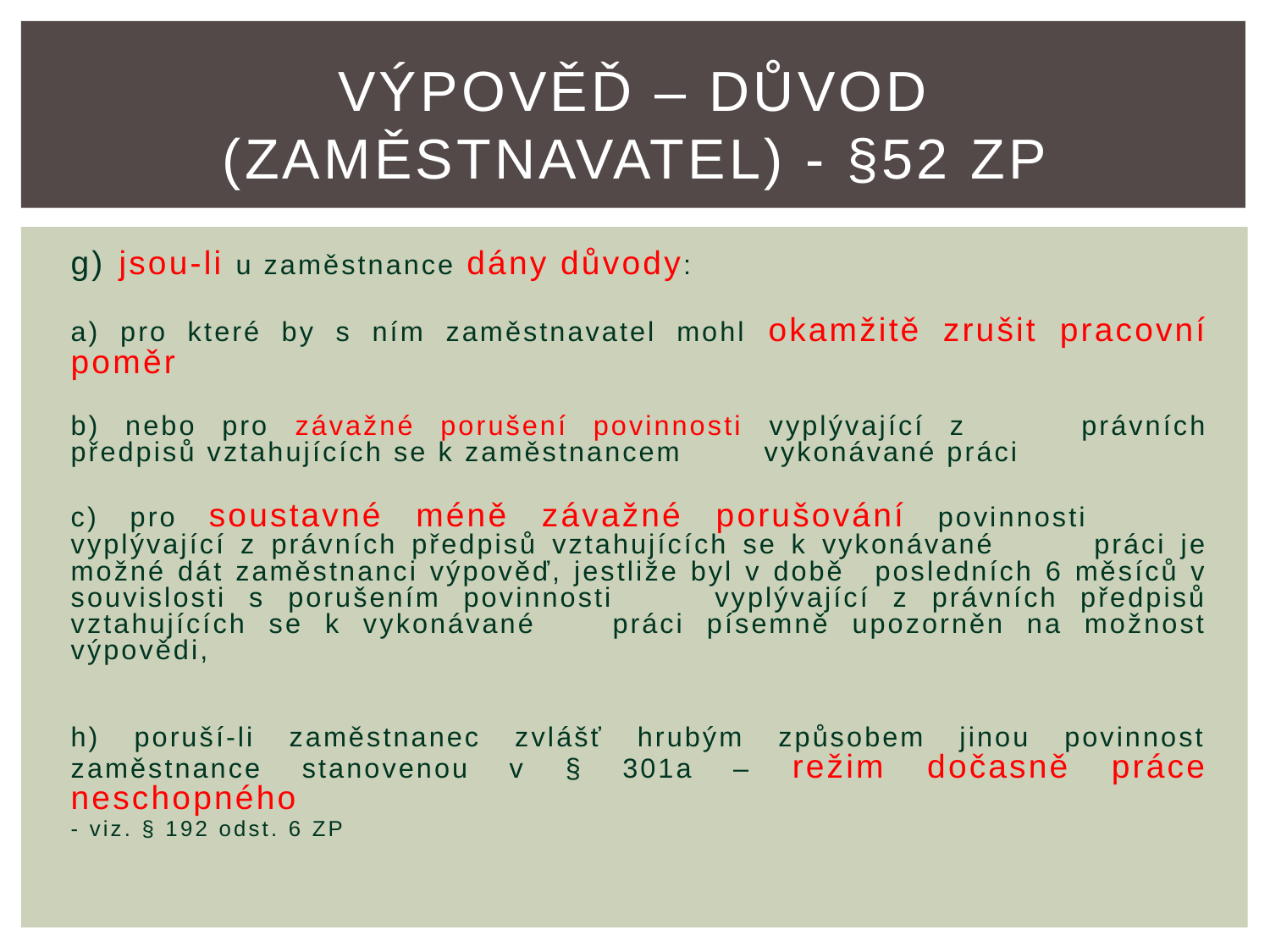

# Výpověď – důvod (zaměstnavatel) - §52 ZP
g) jsou-li u zaměstnance dány důvody:

	a) pro které by s ním zaměstnavatel mohl okamžitě zrušit 	pracovní poměr

	b) nebo pro závažné porušení povinnosti vyplývající z 	právních předpisů vztahujících se k zaměstnancem 	vykonávané práci

	c) pro soustavné méně závažné porušování povinnosti 	vyplývající z právních předpisů vztahujících se k vykonávané 	práci je možné dát zaměstnanci výpověď, jestliže byl v době 	posledních 6 měsíců v souvislosti s porušením povinnosti 	vyplývající z právních předpisů vztahujících se k vykonávané 	práci písemně upozorněn na možnost výpovědi,

h) poruší-li zaměstnanec zvlášť hrubým způsobem jinou povinnost zaměstnance stanovenou v § 301a – režim dočasně práce neschopného
- viz. § 192 odst. 6 ZP